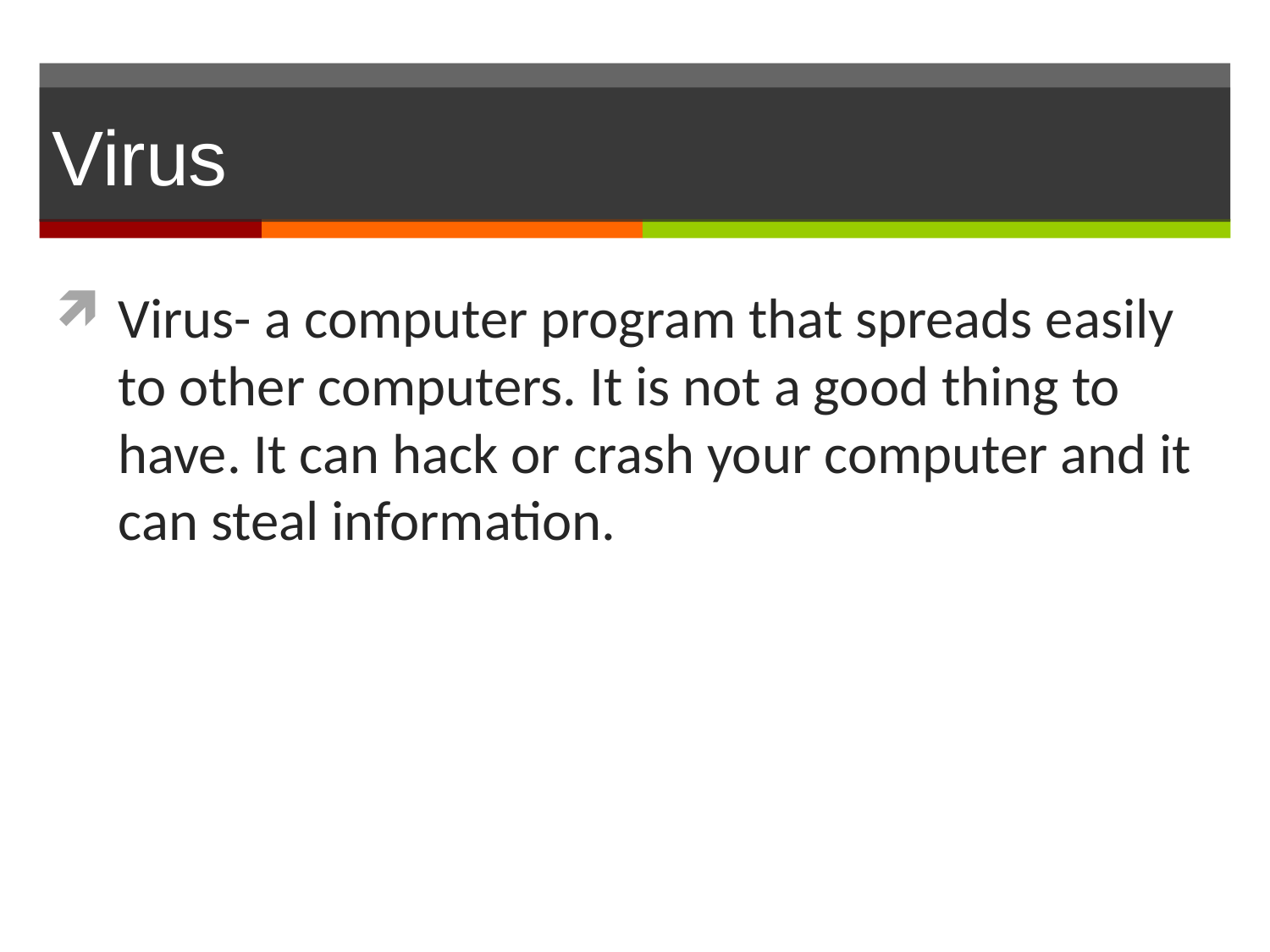

# Virus
Virus- a computer program that spreads easily to other computers. It is not a good thing to have. It can hack or crash your computer and it can steal information.